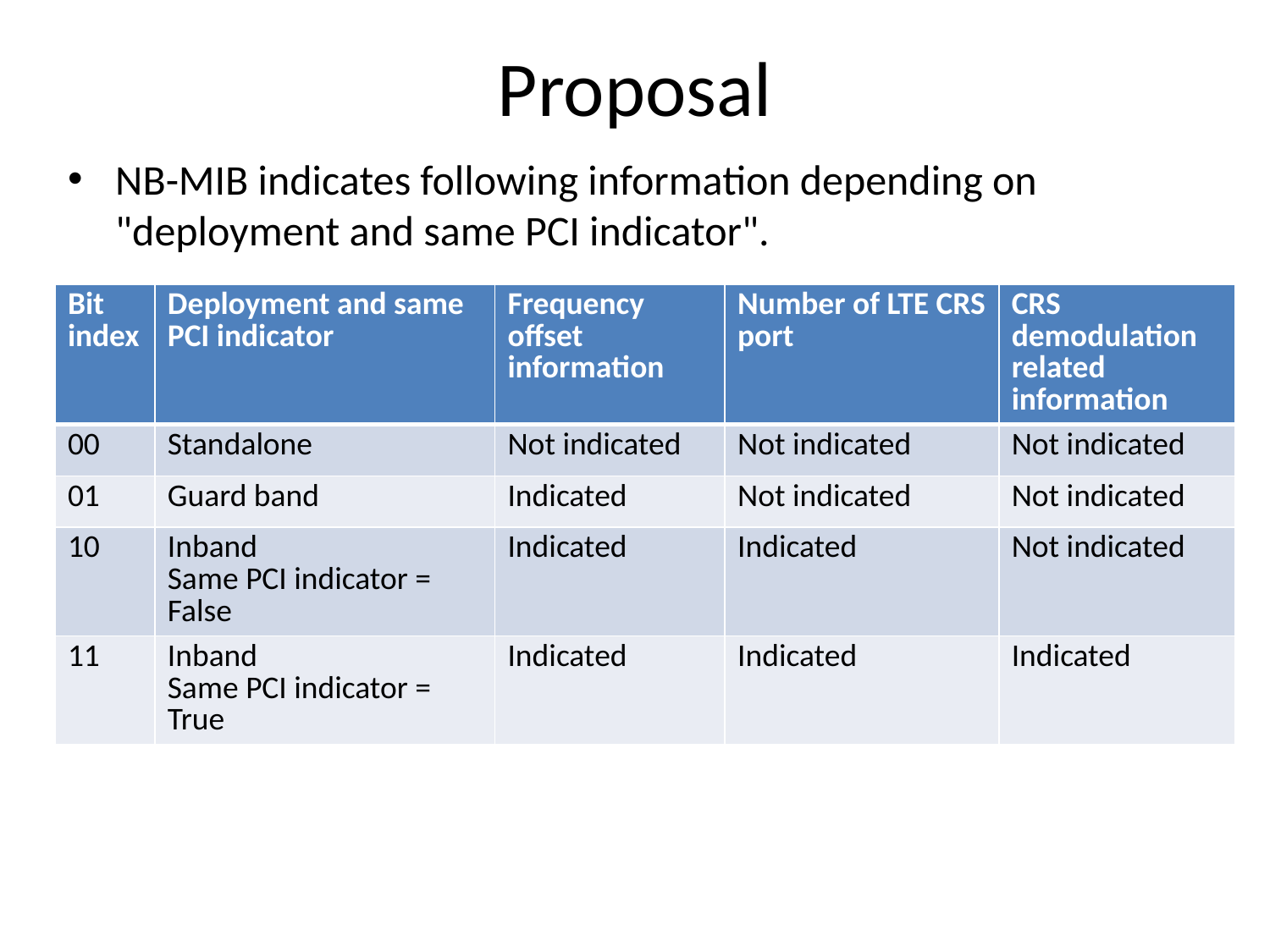

# Proposal
NB-MIB indicates following information depending on "deployment and same PCI indicator".

| Bit index | Deployment and same PCI indicator | Frequency offset information | Number of LTE CRS port | CRS demodulation related information |
| --- | --- | --- | --- | --- |
| 00 | Standalone | Not indicated | Not indicated | Not indicated |
| 01 | Guard band | Indicated | Not indicated | Not indicated |
| 10 | Inband Same PCI indicator = False | Indicated | Indicated | Not indicated |
| 11 | Inband Same PCI indicator = True | Indicated | Indicated | Indicated |